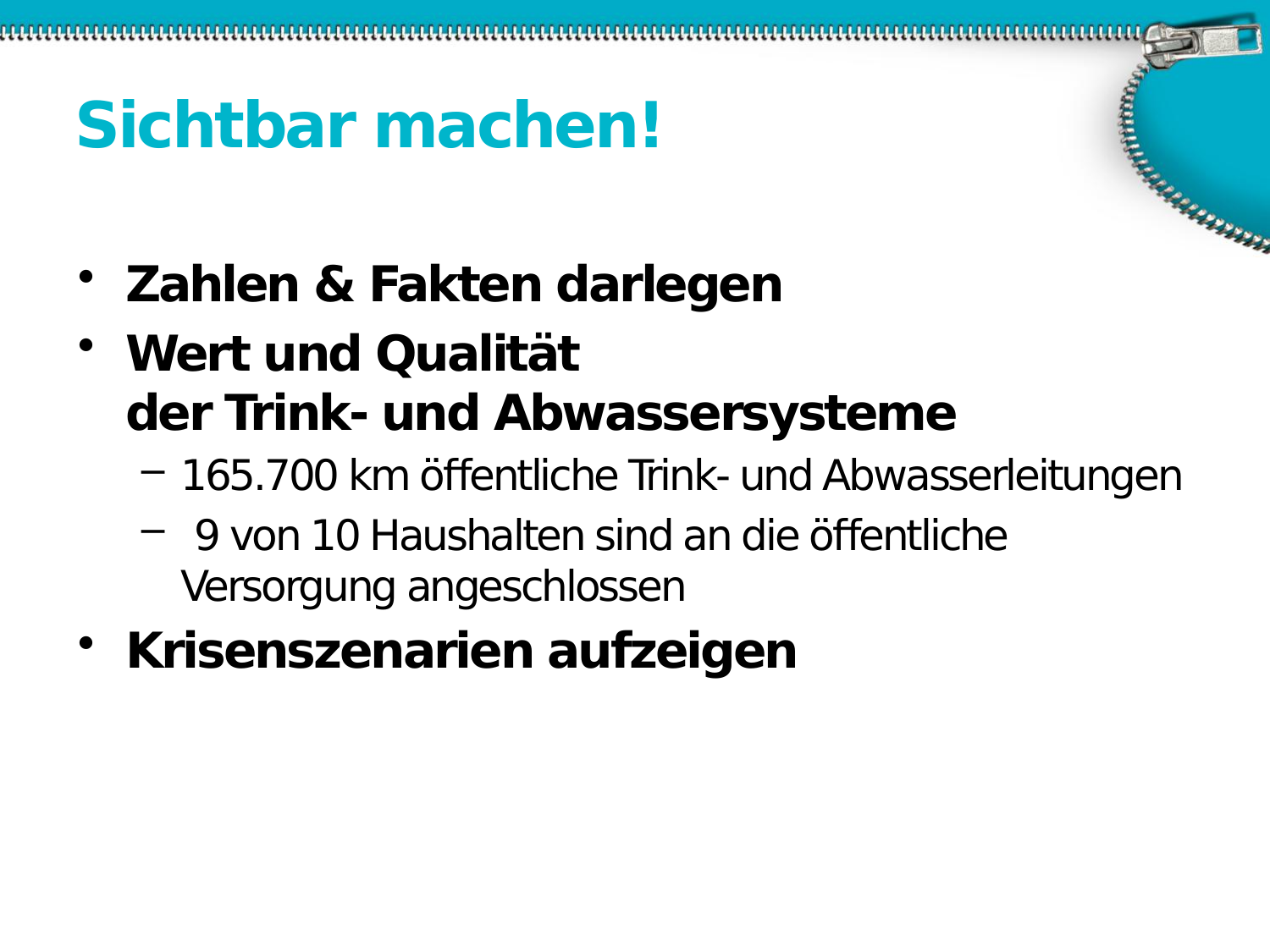

# Sichtbar machen!
Zahlen & Fakten darlegen
Wert und Qualität
der Trink- und Abwassersysteme
165.700 km öffentliche Trink- und Abwasserleitungen
 9 von 10 Haushalten sind an die öffentliche Versorgung angeschlossen
Krisenszenarien aufzeigen